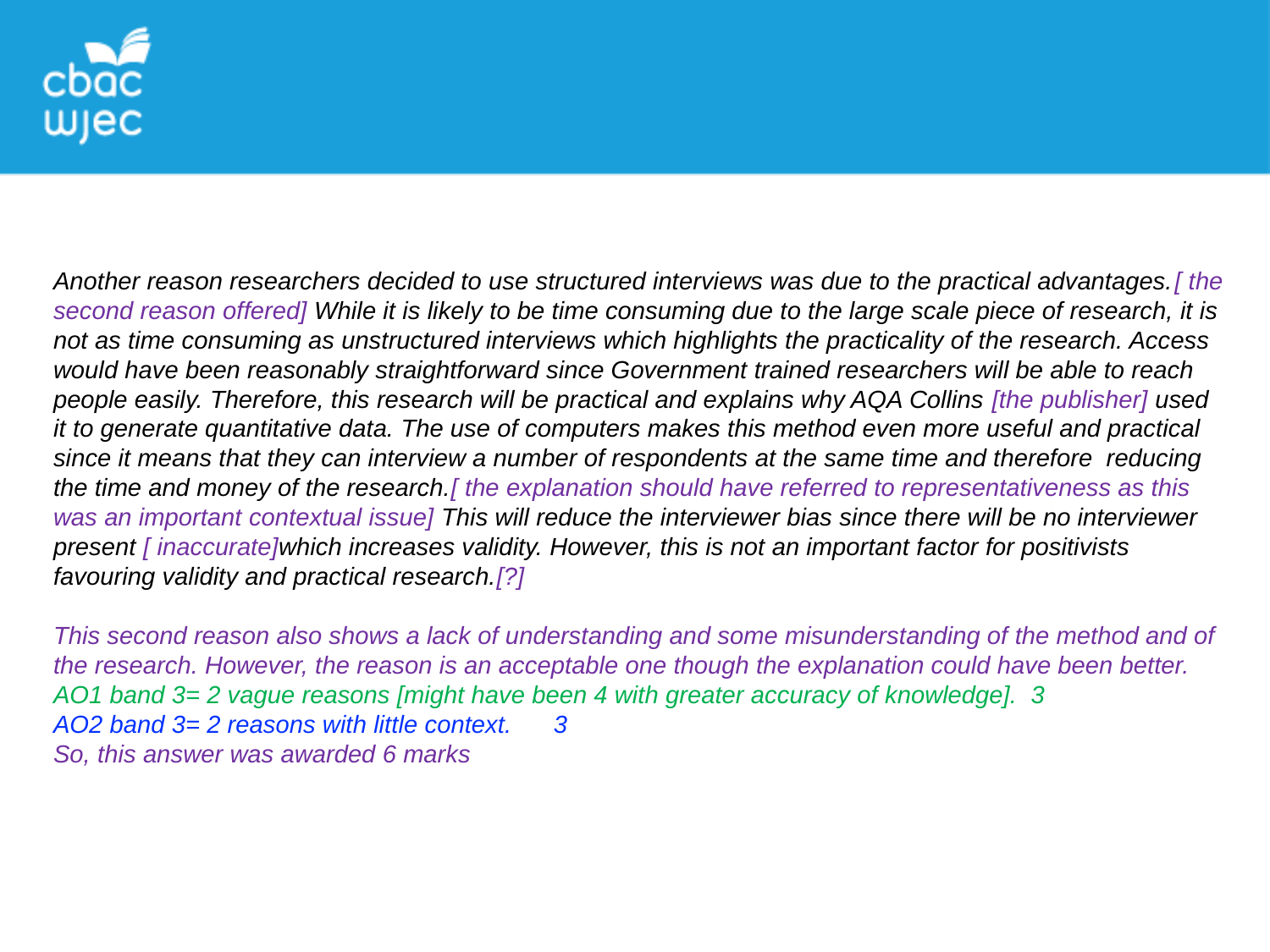

Another reason researchers decided to use structured interviews was due to the practical advantages.[ the second reason offered] While it is likely to be time consuming due to the large scale piece of research, it is not as time consuming as unstructured interviews which highlights the practicality of the research. Access would have been reasonably straightforward since Government trained researchers will be able to reach people easily. Therefore, this research will be practical and explains why AQA Collins [the publisher] used it to generate quantitative data. The use of computers makes this method even more useful and practical since it means that they can interview a number of respondents at the same time and therefore  reducing the time and money of the research.[ the explanation should have referred to representativeness as this was an important contextual issue] This will reduce the interviewer bias since there will be no interviewer present [ inaccurate]which increases validity. However, this is not an important factor for positivists favouring validity and practical research.[?]

This second reason also shows a lack of understanding and some misunderstanding of the method and of the research. However, the reason is an acceptable one though the explanation could have been better.
AO1 band 3= 2 vague reasons [might have been 4 with greater accuracy of knowledge].  3
AO2 band 3= 2 reasons with little context.      3
So, this answer was awarded 6 marks